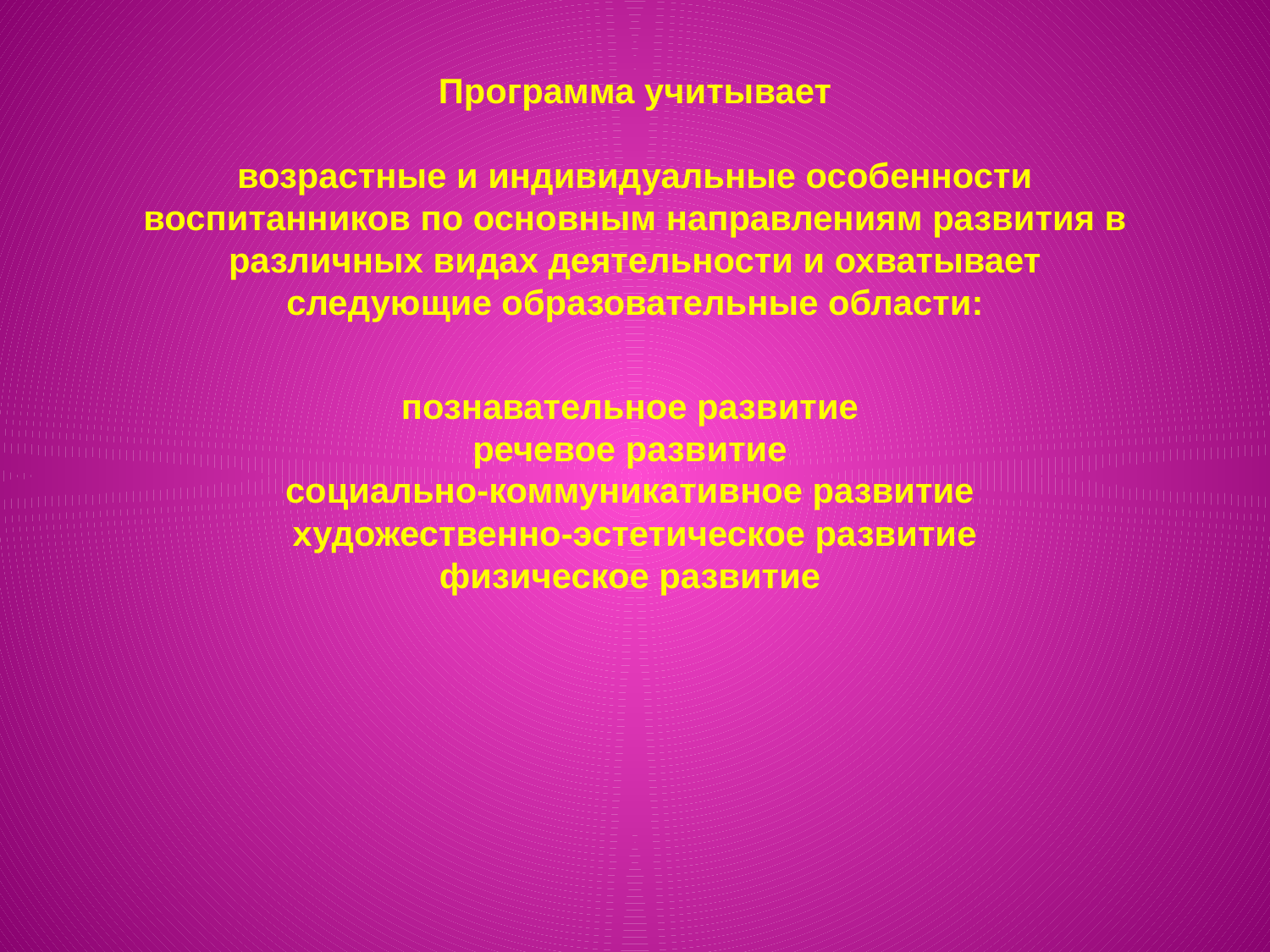

Программа учитывает

возрастные и индивидуальные особенности воспитанников по основным направлениям развития в различных видах деятельности и охватывает следующие образовательные области:

познавательное развитие
речевое развитие
социально-коммуникативное развитие
 художественно-эстетическое развитие
физическое развитие